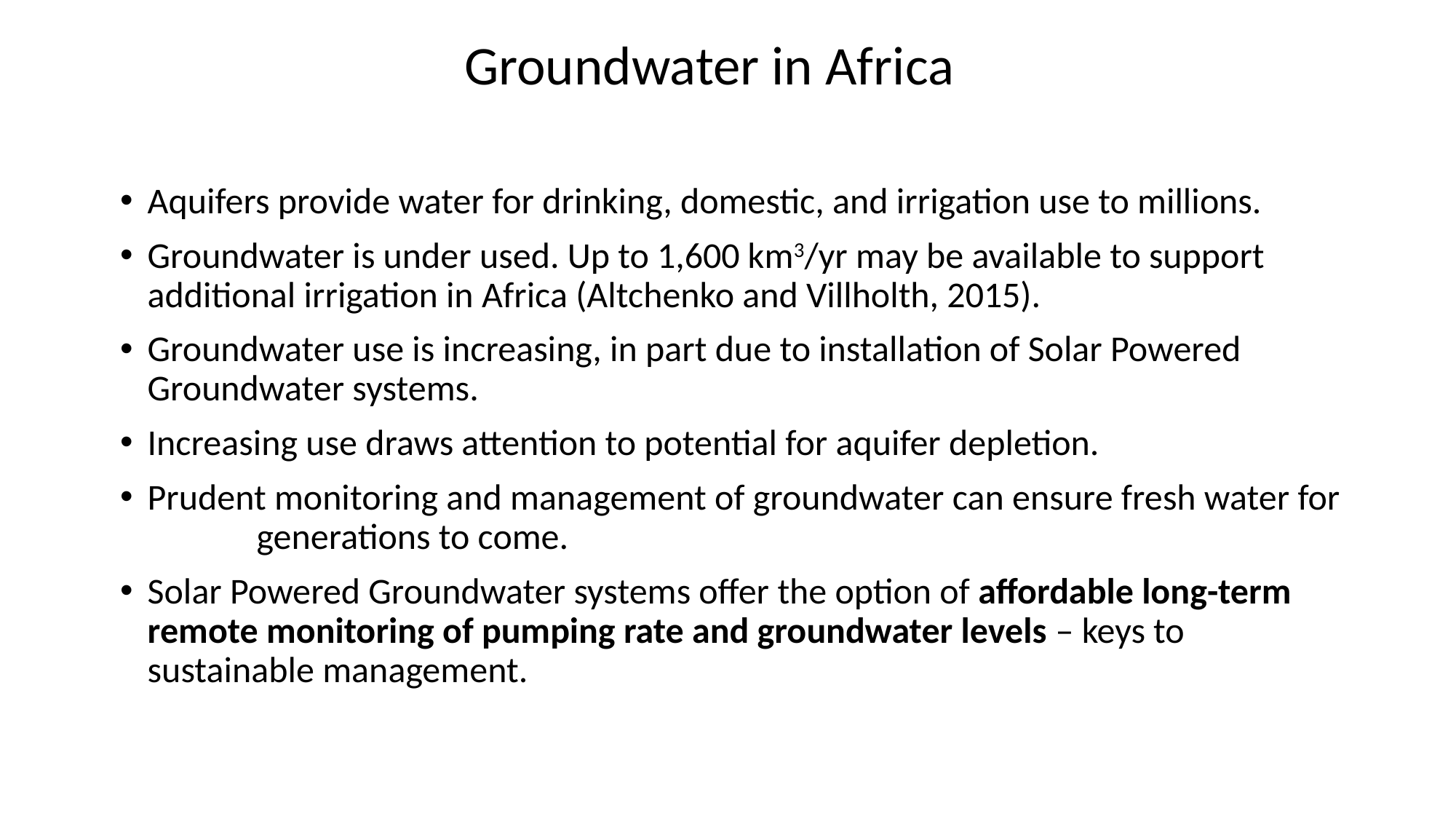

# Groundwater in Africa
Aquifers provide water for drinking, domestic, and irrigation use to millions.
Groundwater is under used. Up to 1,600 km3/yr may be available to support 	additional irrigation in Africa (Altchenko and Villholth, 2015).
Groundwater use is increasing, in part due to installation of Solar Powered 	Groundwater systems.
Increasing use draws attention to potential for aquifer depletion.
Prudent monitoring and management of groundwater can ensure fresh water for 	generations to come.
Solar Powered Groundwater systems offer the option of affordable long-term 	remote monitoring of pumping rate and groundwater levels – keys to 	sustainable management.